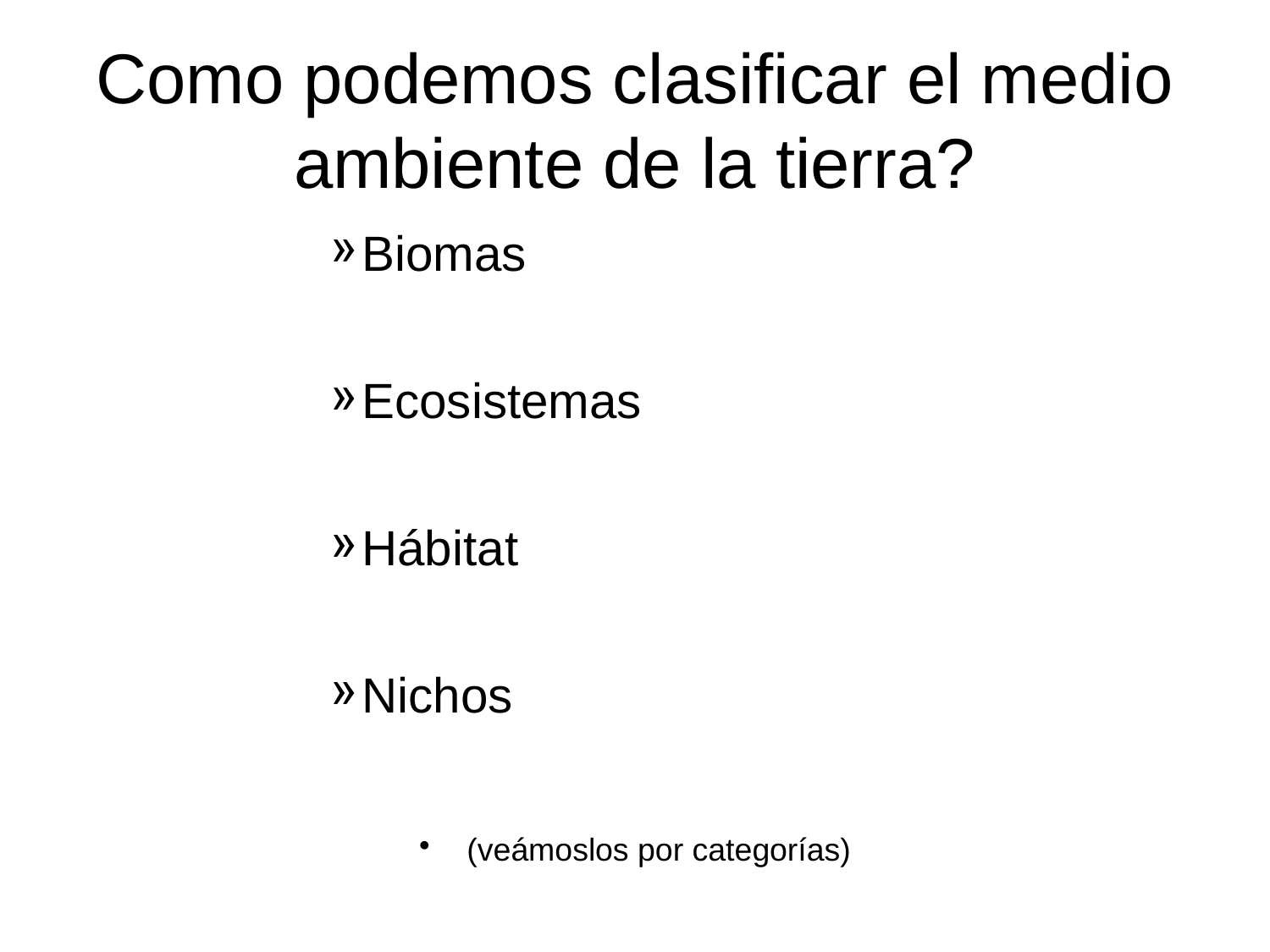

Como podemos clasificar el medio ambiente de la tierra?
Biomas

Ecosistemas

Hábitat

Nichos

(veámoslos por categorías)